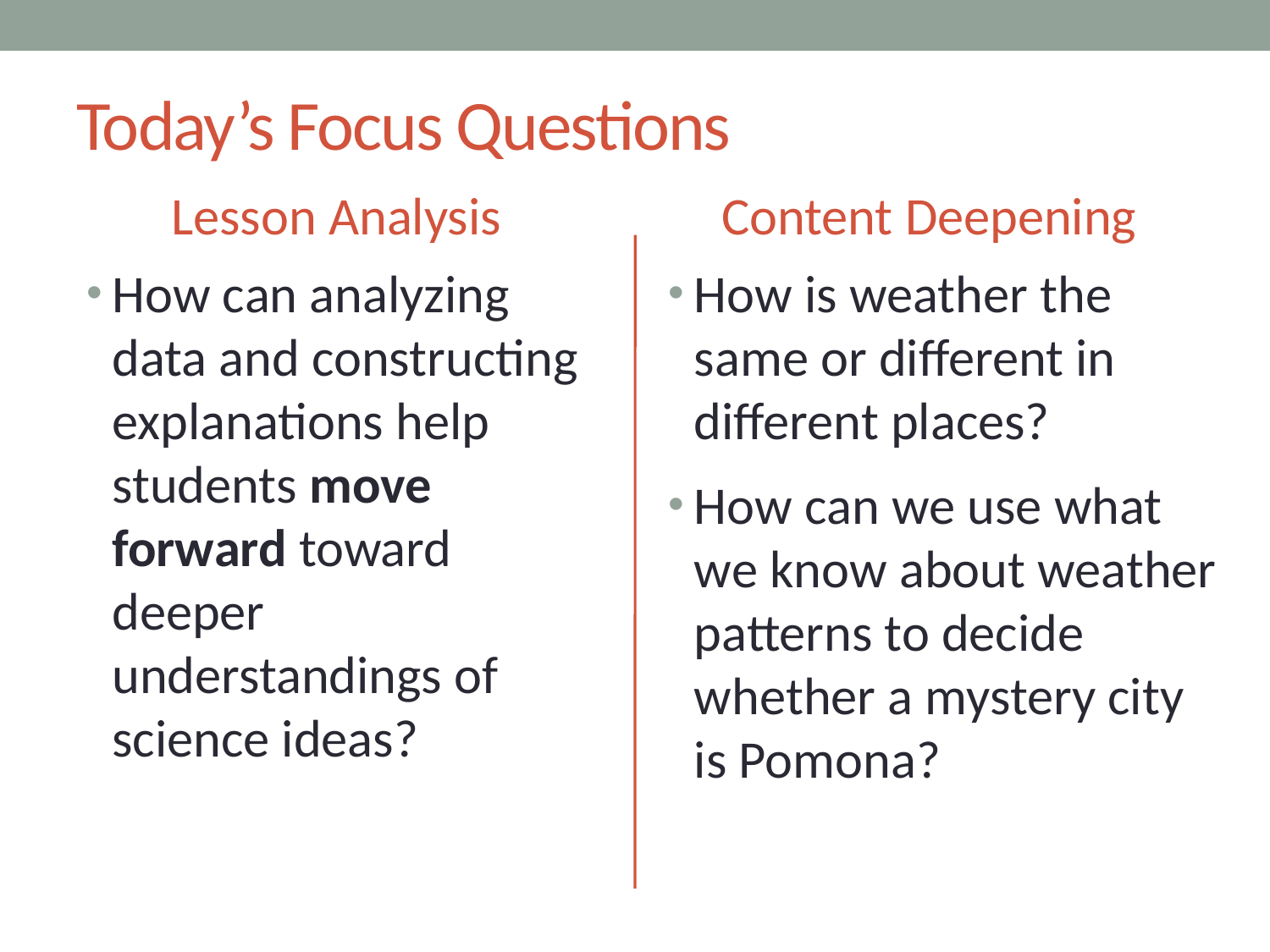

# Today’s Focus Questions
Lesson Analysis
Content Deepening
How can analyzing
data and constructing explanations help students move
forward toward
deeper understandings of science ideas?
How is weather the same or different in different places?
How can we use what we know about weather patterns to decide whether a mystery city
is Pomona?